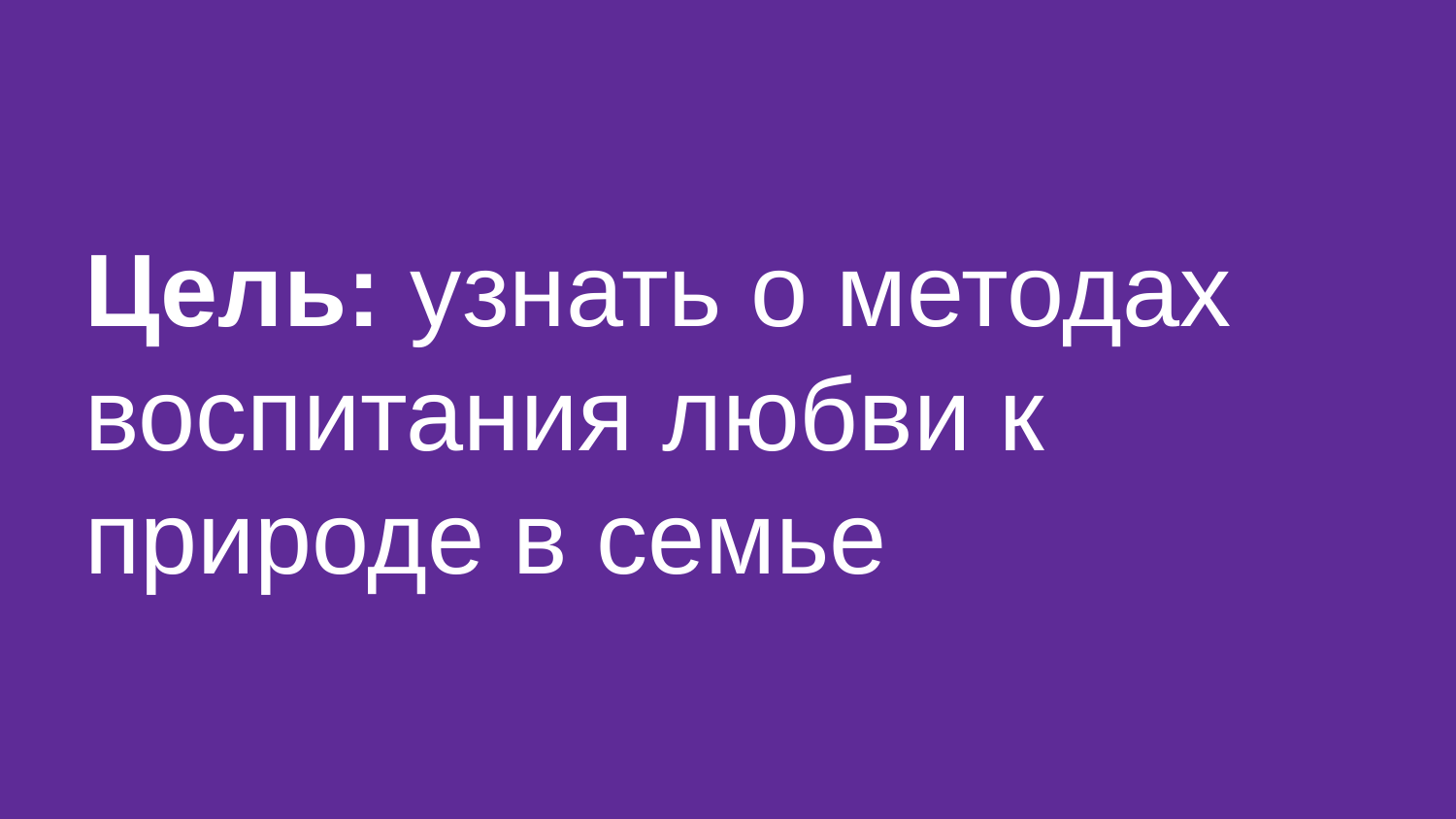

# Цель: узнать о методах воспитания любви к природе в семье